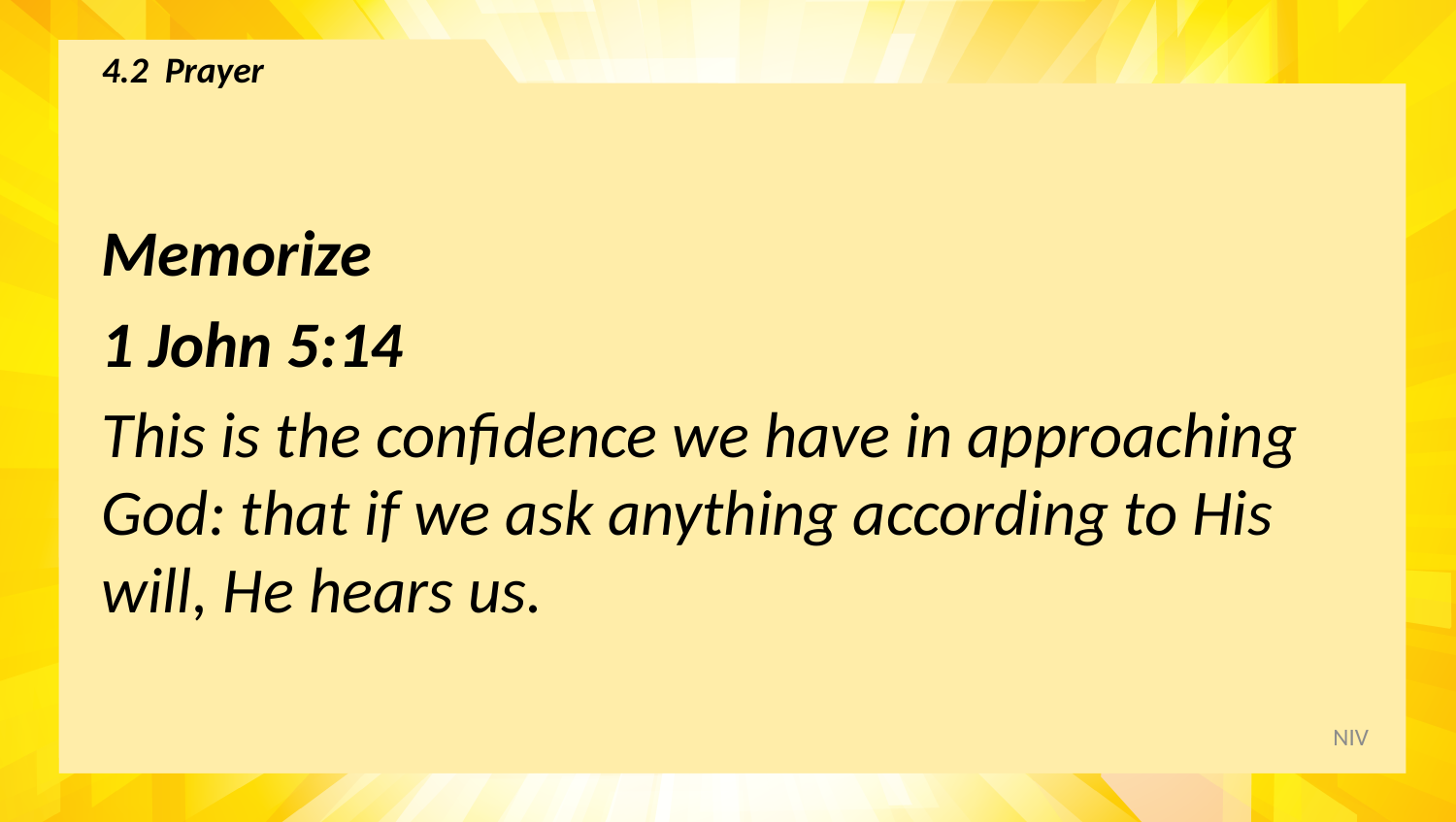

# 4.2  Prayer
Memorize
1 John 5:14
This is the confidence we have in approaching God: that if we ask anything according to His will, He hears us.
NIV